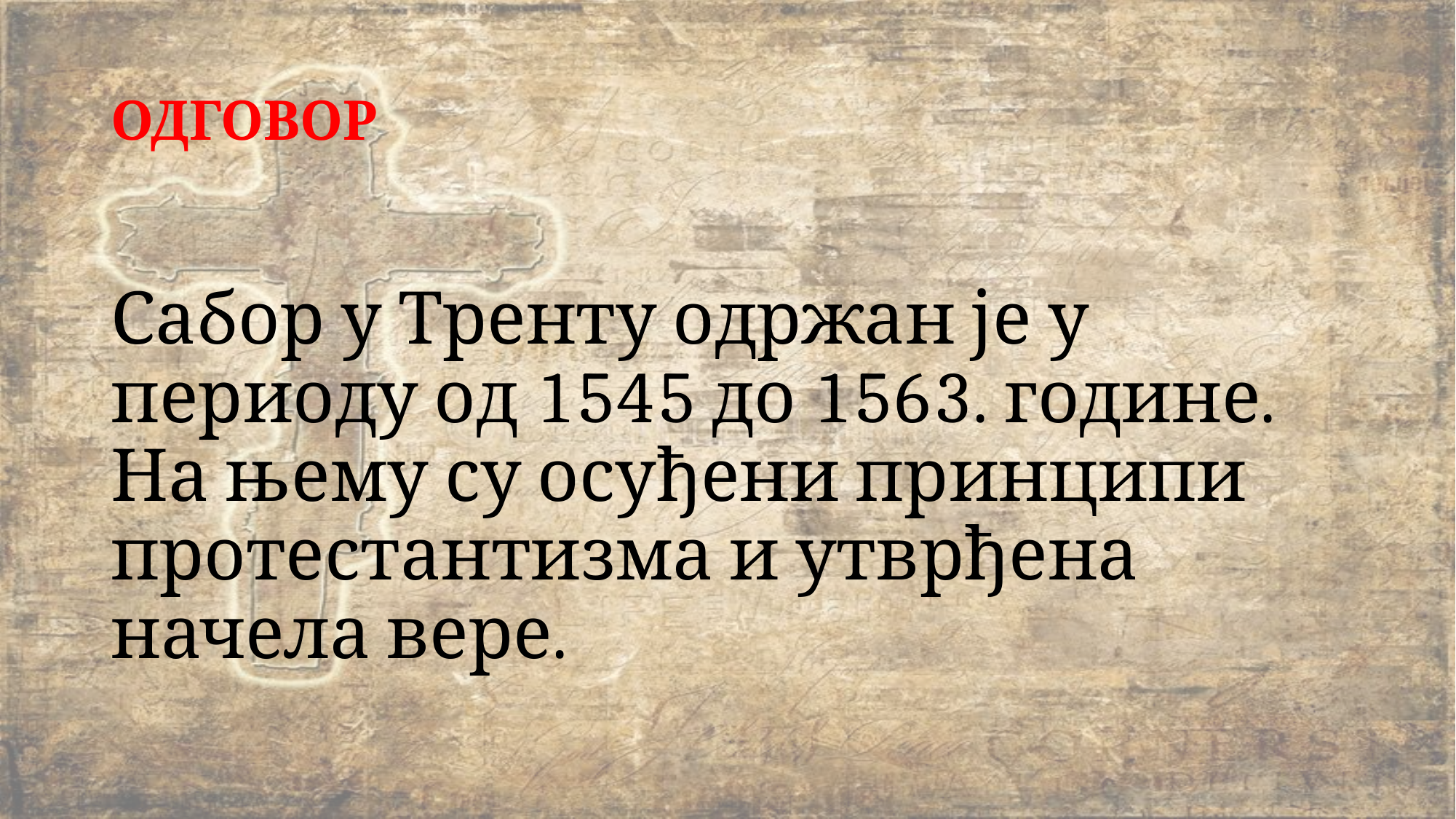

# ОДГОВОР
Сабор у Тренту одржан је у периоду од 1545 до 1563. године. На њему су осуђени принципи протестантизма и утврђена начела вере.